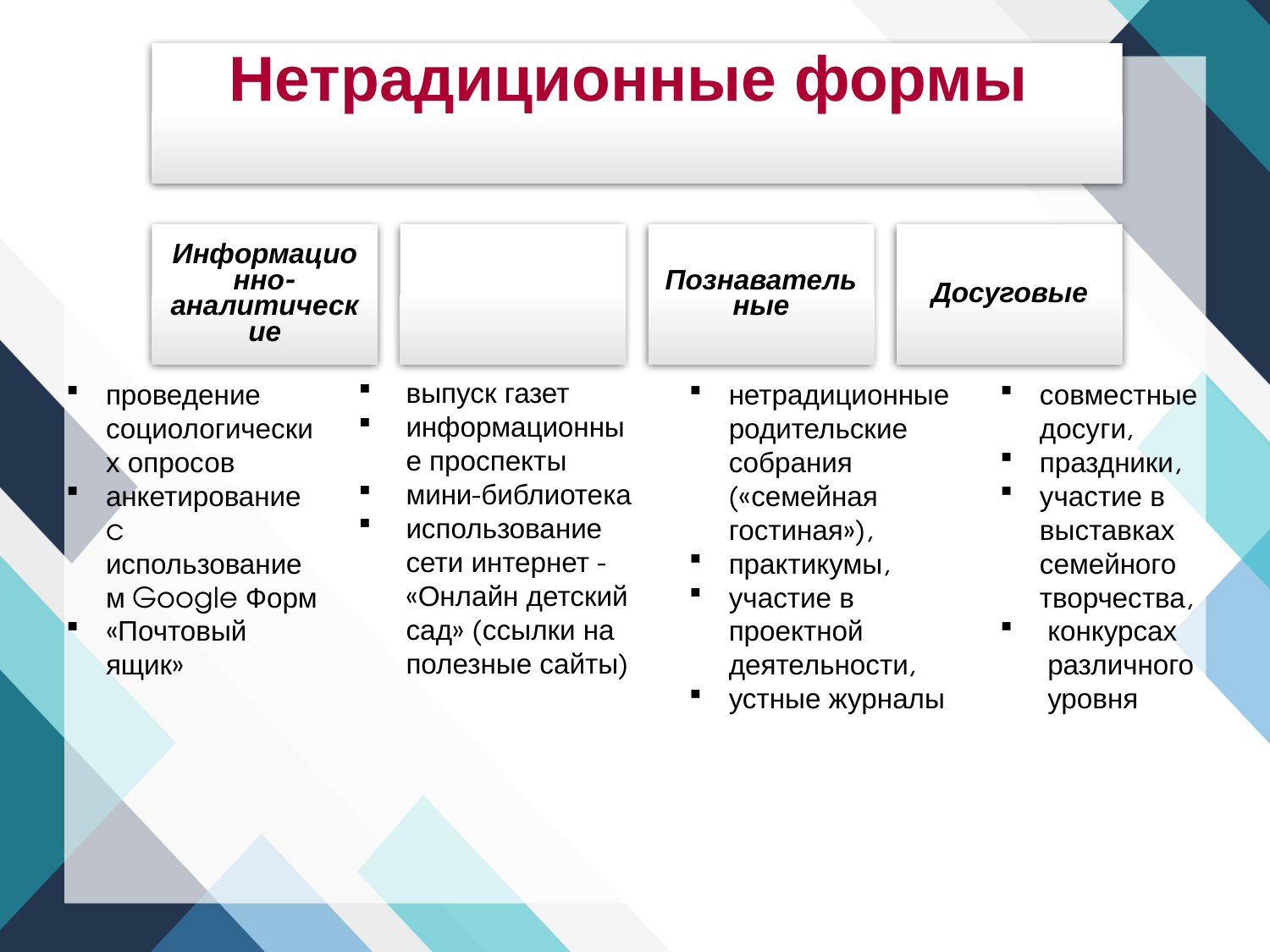

Нетрадиционные формы
Информационно-аналитические
Познавательные
Досуговые
выпуск газет
информационные проспекты
мини-библиотека
использование сети интернет - «Онлайн детский сад» (ссылки на полезные сайты)
совместные досуги,
праздники,
участие в выставках семейного творчества,
конкурсах различного уровня
проведение социологических опросов
анкетирование c использованием Google Форм
«Почтовый ящик»
нетрадиционные родительские собрания («семейная гостиная»),
практикумы,
участие в проектной деятельности,
устные журналы